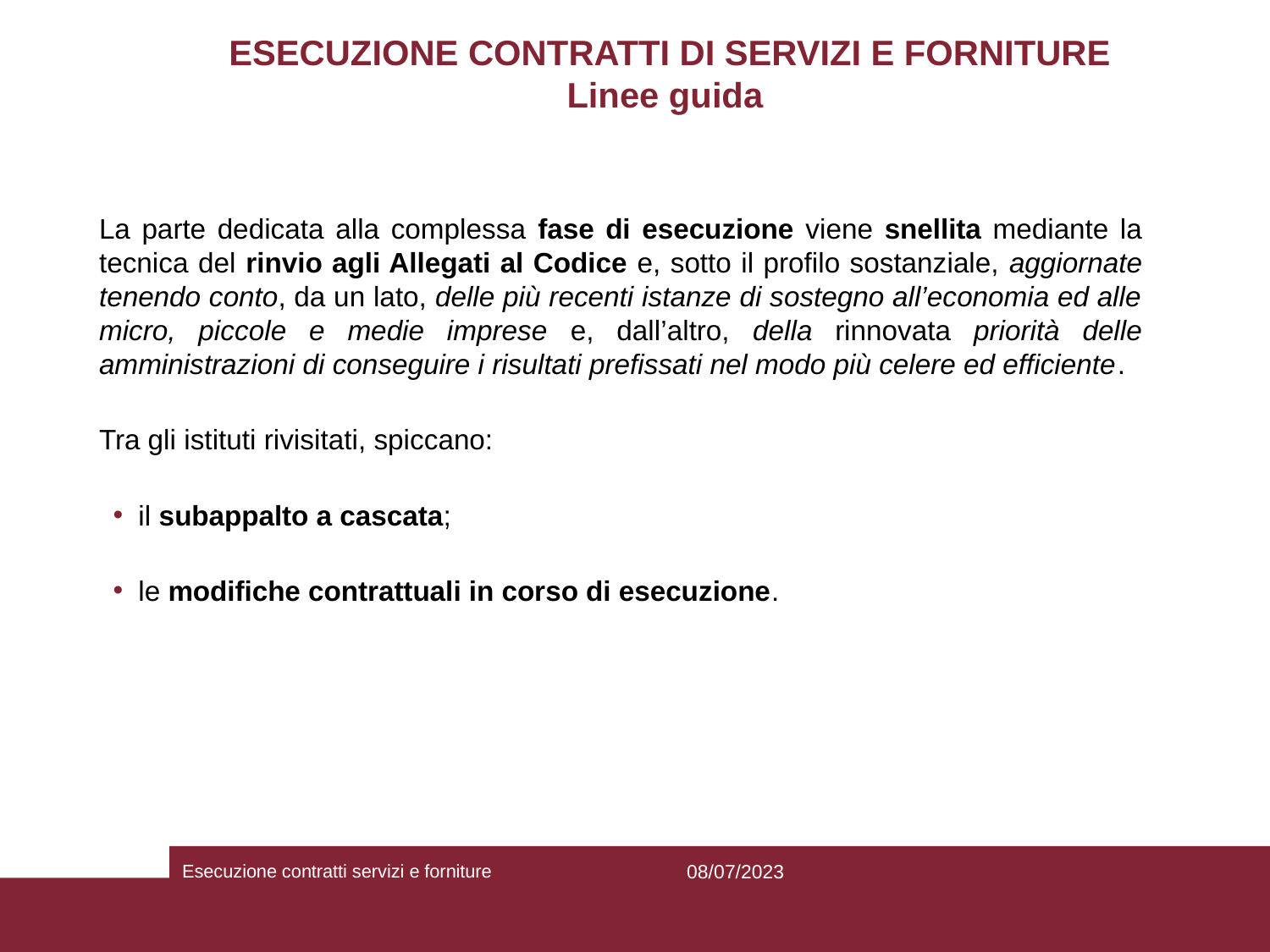

# ESECUZIONE CONTRATTI DI SERVIZI E FORNITURE Linee guida

	La parte dedicata alla complessa fase di esecuzione viene snellita mediante la tecnica del rinvio agli Allegati al Codice e, sotto il profilo sostanziale, aggiornate tenendo conto, da un lato, delle più recenti istanze di sostegno all’economia ed alle micro, piccole e medie imprese e, dall’altro, della rinnovata priorità delle amministrazioni di conseguire i risultati prefissati nel modo più celere ed efficiente.

	Tra gli istituti rivisitati, spiccano:

il subappalto a cascata;

le modifiche contrattuali in corso di esecuzione.

Esecuzione contratti servizi e forniture
08/07/2023